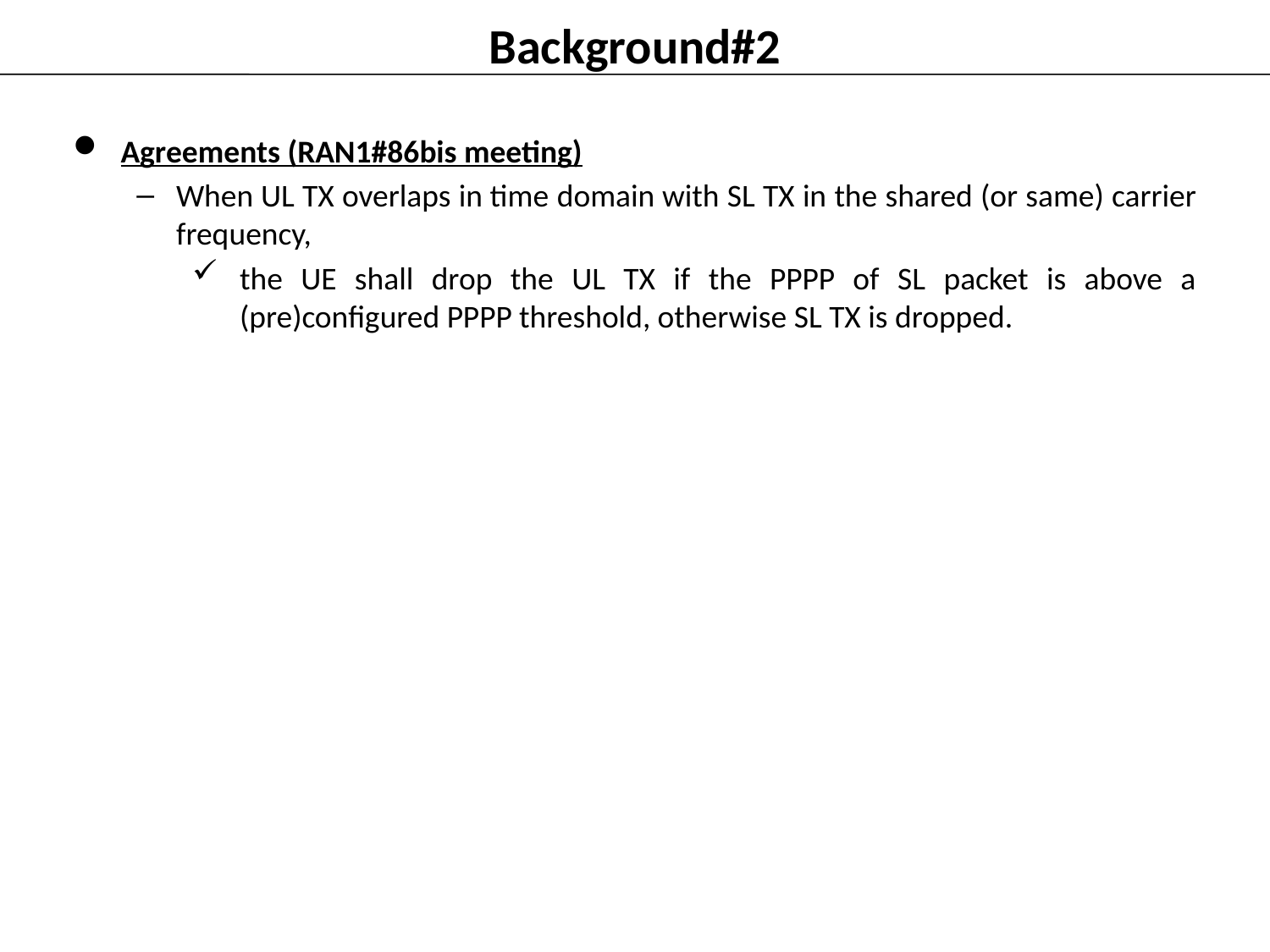

# Background#2
Agreements (RAN1#86bis meeting)
When UL TX overlaps in time domain with SL TX in the shared (or same) carrier frequency,
the UE shall drop the UL TX if the PPPP of SL packet is above a (pre)configured PPPP threshold, otherwise SL TX is dropped.